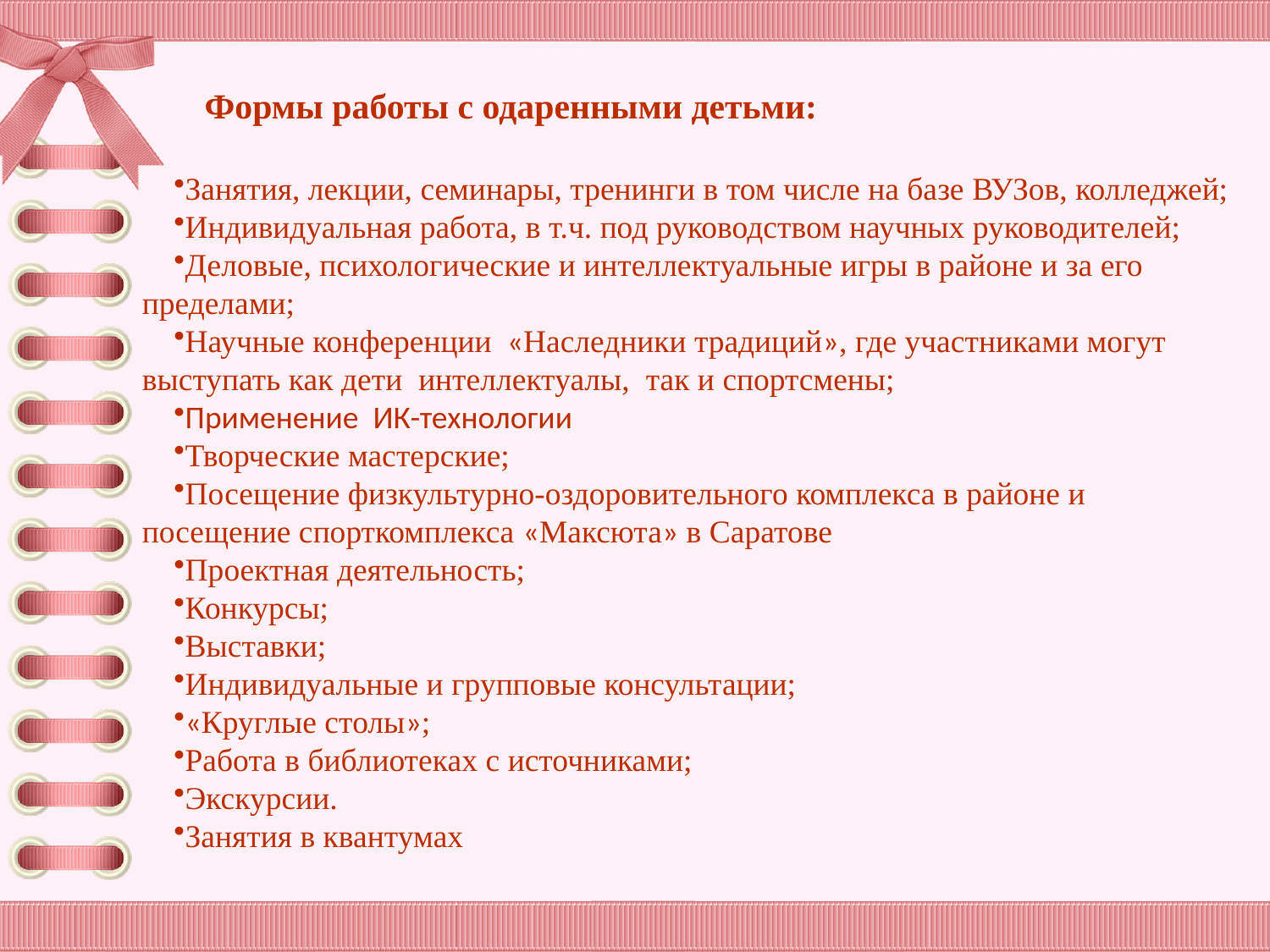

Формы работы с одаренными детьми:

Занятия, лекции, семинары, тренинги в том числе на базе ВУЗов, колледжей;
Индивидуальная работа, в т.ч. под руководством научных руководителей;
Деловые, психологические и интеллектуальные игры в районе и за его пределами;
Научные конференции  «Наследники традиций», где участниками могут выступать как дети  интеллектуалы,  так и спортсмены;
Применение  ИК-технологии
Творческие мастерские;
Посещение физкультурно-оздоровительного комплекса в районе и посещение спорткомплекса «Максюта» в Саратове
Проектная деятельность;
Конкурсы;
Выставки;
Индивидуальные и групповые консультации;
«Круглые столы»;
Работа в библиотеках с источниками;
Экскурсии.
Занятия в квантумах